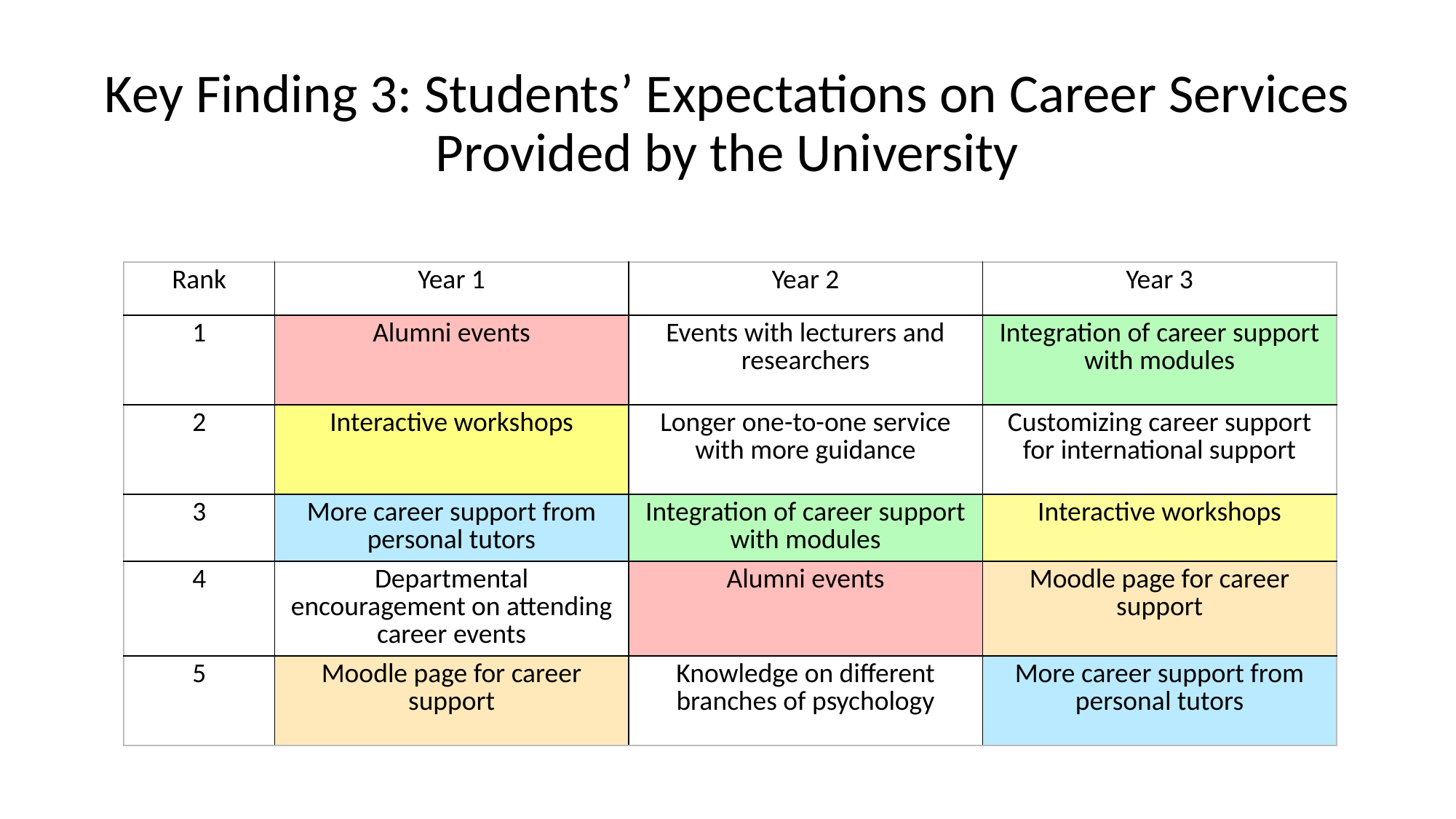

# Key Finding 3: Students’ Expectations on Career Services Provided by the University
| Rank | Year 1 | Year 2 | Year 3 |
| --- | --- | --- | --- |
| 1 | Alumni events | Events with lecturers and researchers | Integration of career support with modules |
| 2 | Interactive workshops | Longer one-to-one service with more guidance | Customizing career support for international support |
| 3 | More career support from personal tutors | Integration of career support with modules | Interactive workshops |
| 4 | Departmental encouragement on attending career events | Alumni events | Moodle page for career support |
| 5 | Moodle page for career support | Knowledge on different branches of psychology | More career support from personal tutors |